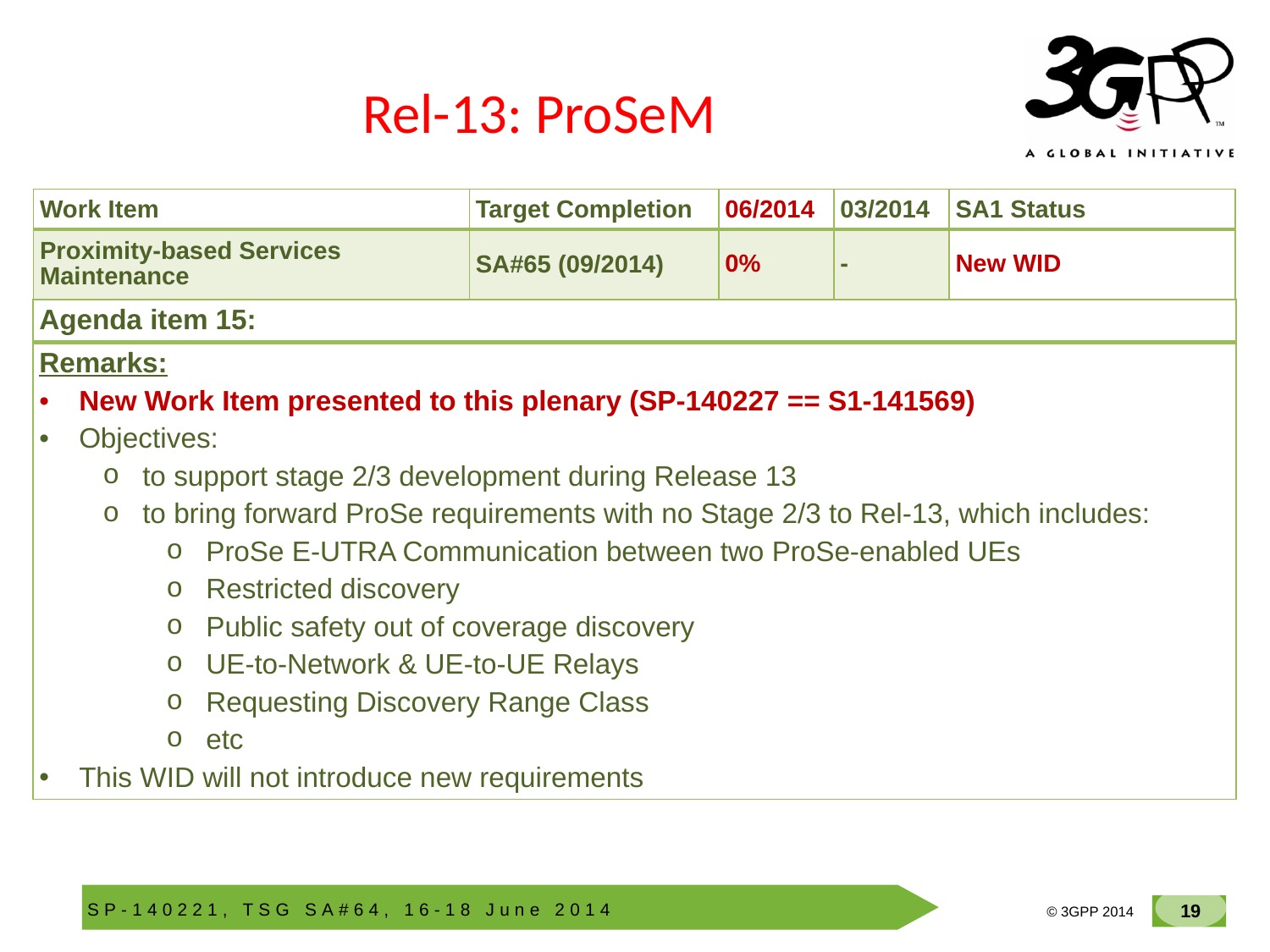

# Rel-13: ProSeM
| Work Item | Target Completion | 06/2014 | 03/2014 | SA1 Status |
| --- | --- | --- | --- | --- |
| Proximity-based Services Maintenance | SA#65 (09/2014) | 0% | - | New WID |
| Agenda item 15: |
| --- |
|  |
| Remarks: New Work Item presented to this plenary (SP-140227 == S1-141569) Objectives: to support stage 2/3 development during Release 13 to bring forward ProSe requirements with no Stage 2/3 to Rel-13, which includes: ProSe E-UTRA Communication between two ProSe-enabled UEs Restricted discovery Public safety out of coverage discovery UE-to-Network & UE-to-UE Relays Requesting Discovery Range Class etc This WID will not introduce new requirements |